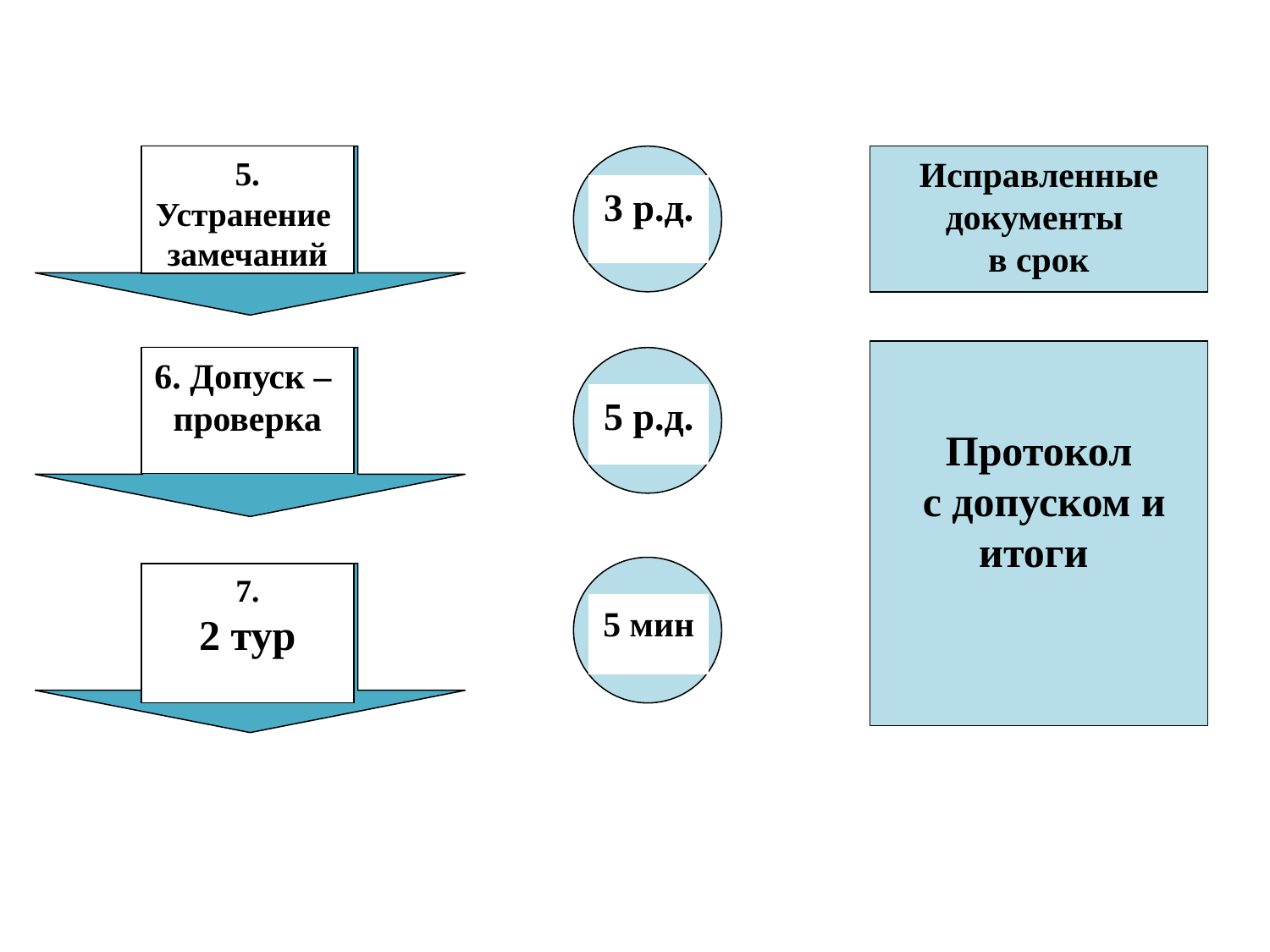

5. Устранение
замечаний

3 р.д.

Исправленные документы
в срок

Протокол
 с допуском и
итоги

6. Допуск –
проверка

5 р.д.

5 мин

7.
2 тур